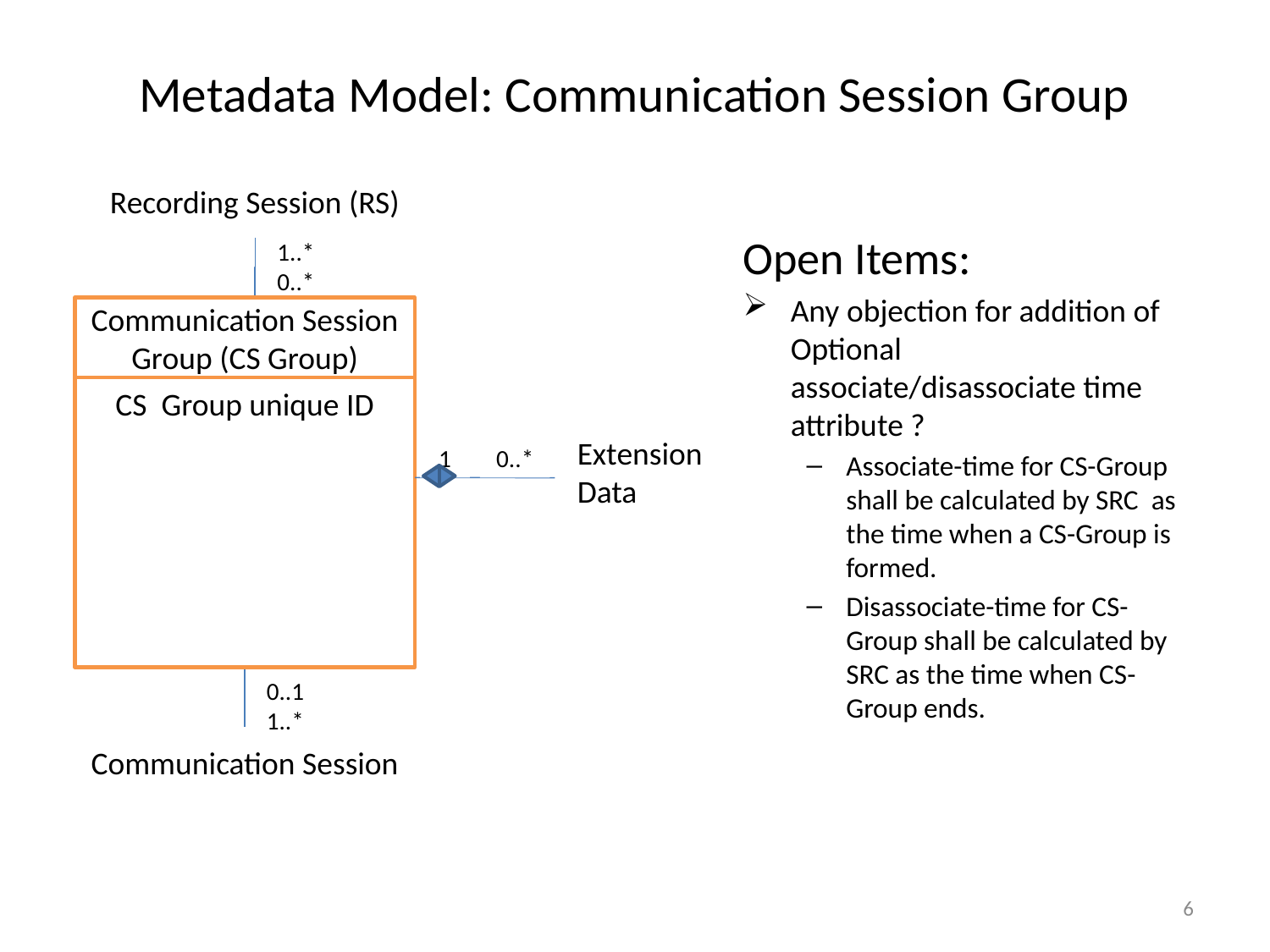

# Metadata Model: Communication Session Group
Recording Session (RS)
Open Items:
Any objection for addition of Optional associate/disassociate time attribute ?
Associate-time for CS-Group shall be calculated by SRC  as the time when a CS-Group is formed.
Disassociate-time for CS-Group shall be calculated by SRC as the time when CS-Group ends.

1..*
0..*
Communication Session Group (CS Group)
CS  Group unique ID
Extension
Data
1
0..*

0..1
1..*
Communication Session
6